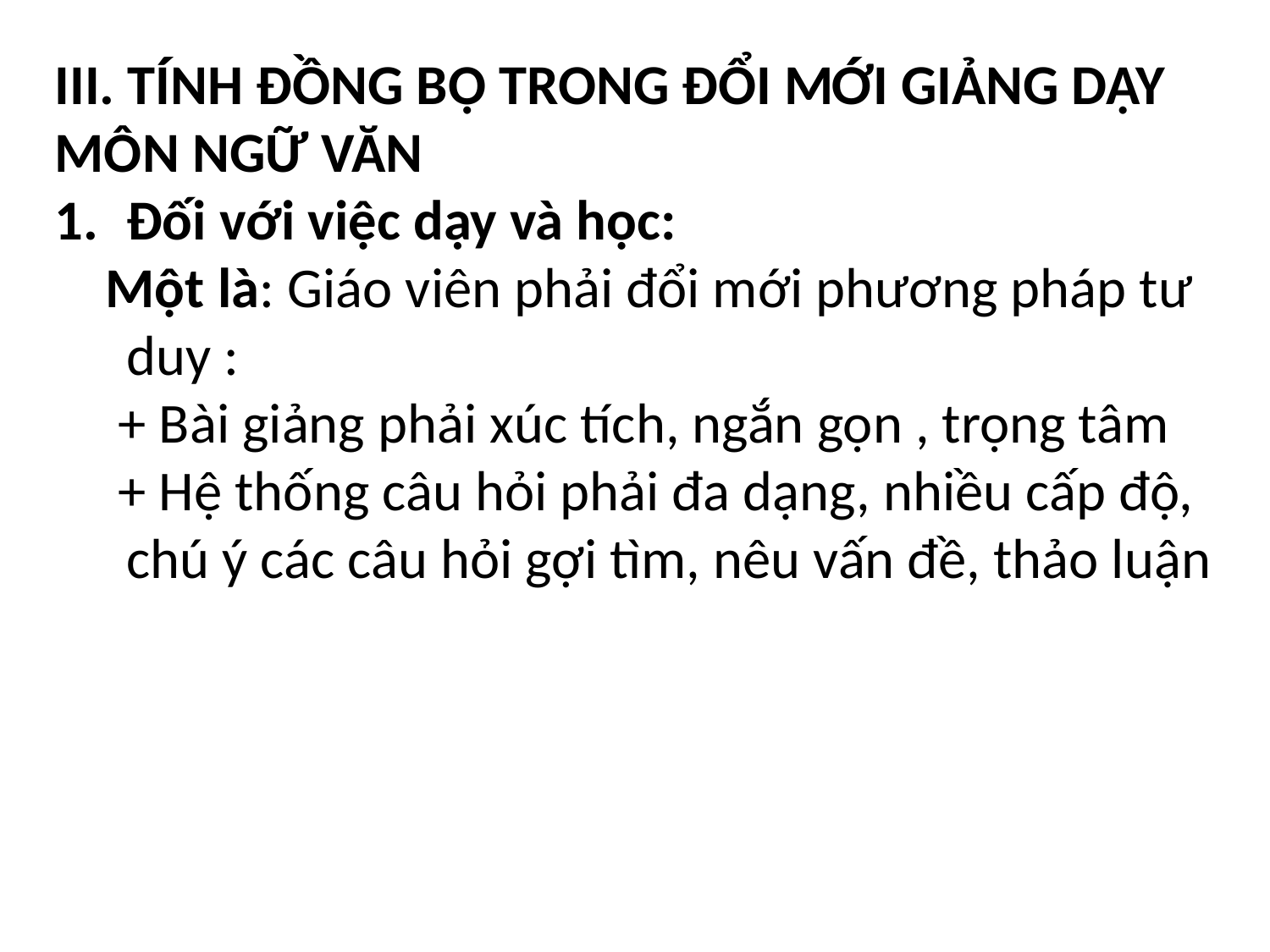

III. TÍNH ĐỒNG BỘ TRONG ĐỔI MỚI GIẢNG DẠY MÔN NGỮ VĂN
Đối với việc dạy và học:
    Một là: Giáo viên phải đổi mới phương pháp tư duy :
     + Bài giảng phải xúc tích, ngắn gọn , trọng tâm
     + Hệ thống câu hỏi phải đa dạng, nhiều cấp độ, chú ý các câu hỏi gợi tìm, nêu vấn đề, thảo luận